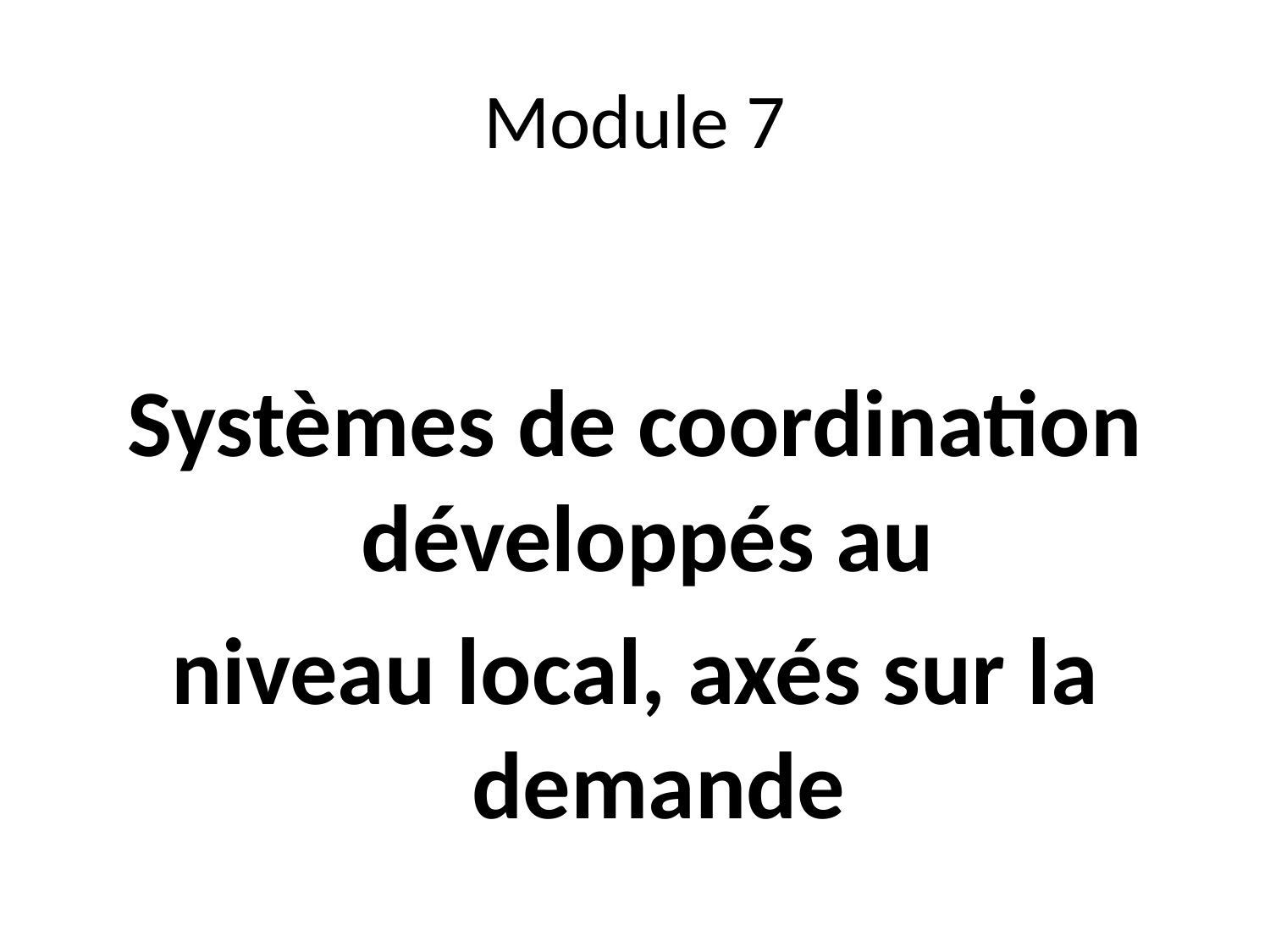

# Module 7

Systèmes de coordination développés au
niveau local, axés sur la demande